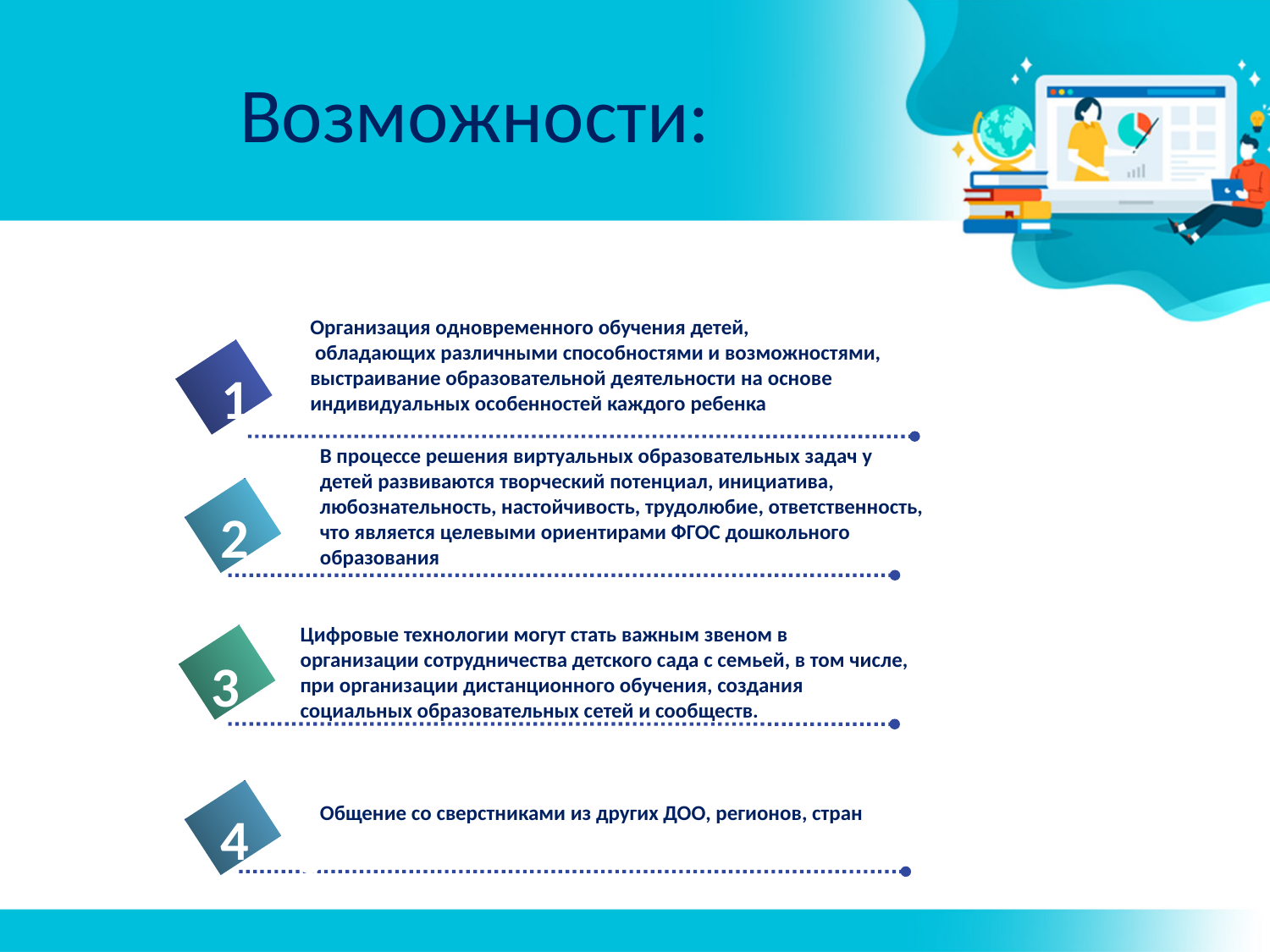

# Возможности:
Организация одновременного обучения детей,
 обладающих различными способностями и возможностями,
выстраивание образовательной деятельности на основе индивидуальных особенностей каждого ребенка

1

В процессе решения виртуальных образовательных задач у детей развиваются творческий потенциал, инициатива, любознательность, настойчивость, трудолюбие, ответственность, что является целевыми ориентирами ФГОС дошкольного образования

2

Цифровые технологии могут стать важным звеном в организации сотрудничества детского сада с семьей, в том числе, при организации дистанционного обучения, создания социальных образовательных сетей и сообществ.

3

Общение со сверстниками из других ДОО, регионов, стран
4
5